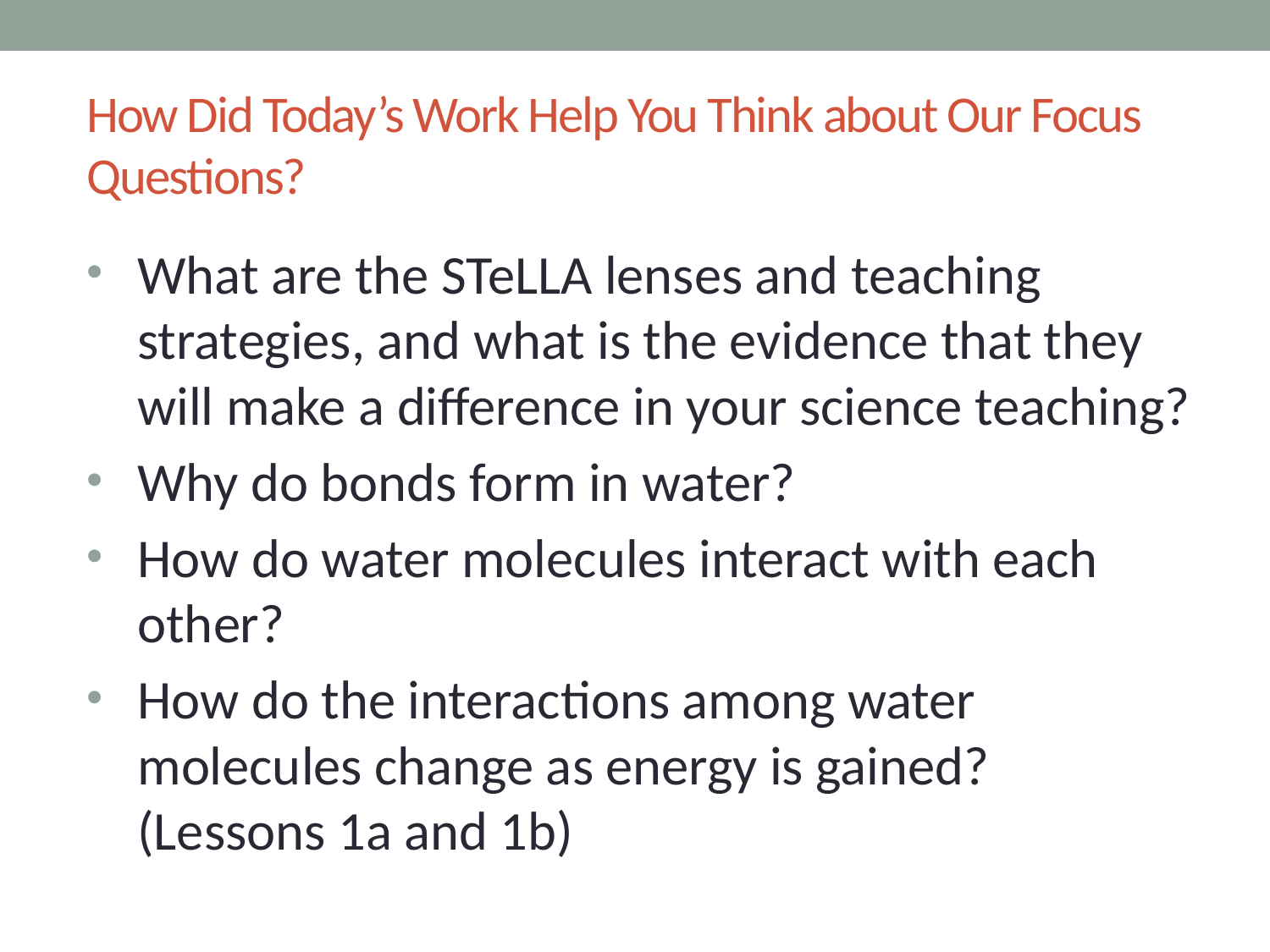

# How Did Today’s Work Help You Think about Our Focus Questions?
What are the STeLLA lenses and teaching strategies, and what is the evidence that they will make a difference in your science teaching?
Why do bonds form in water?
How do water molecules interact with each other?
How do the interactions among water molecules change as energy is gained?
(Lessons 1a and 1b)